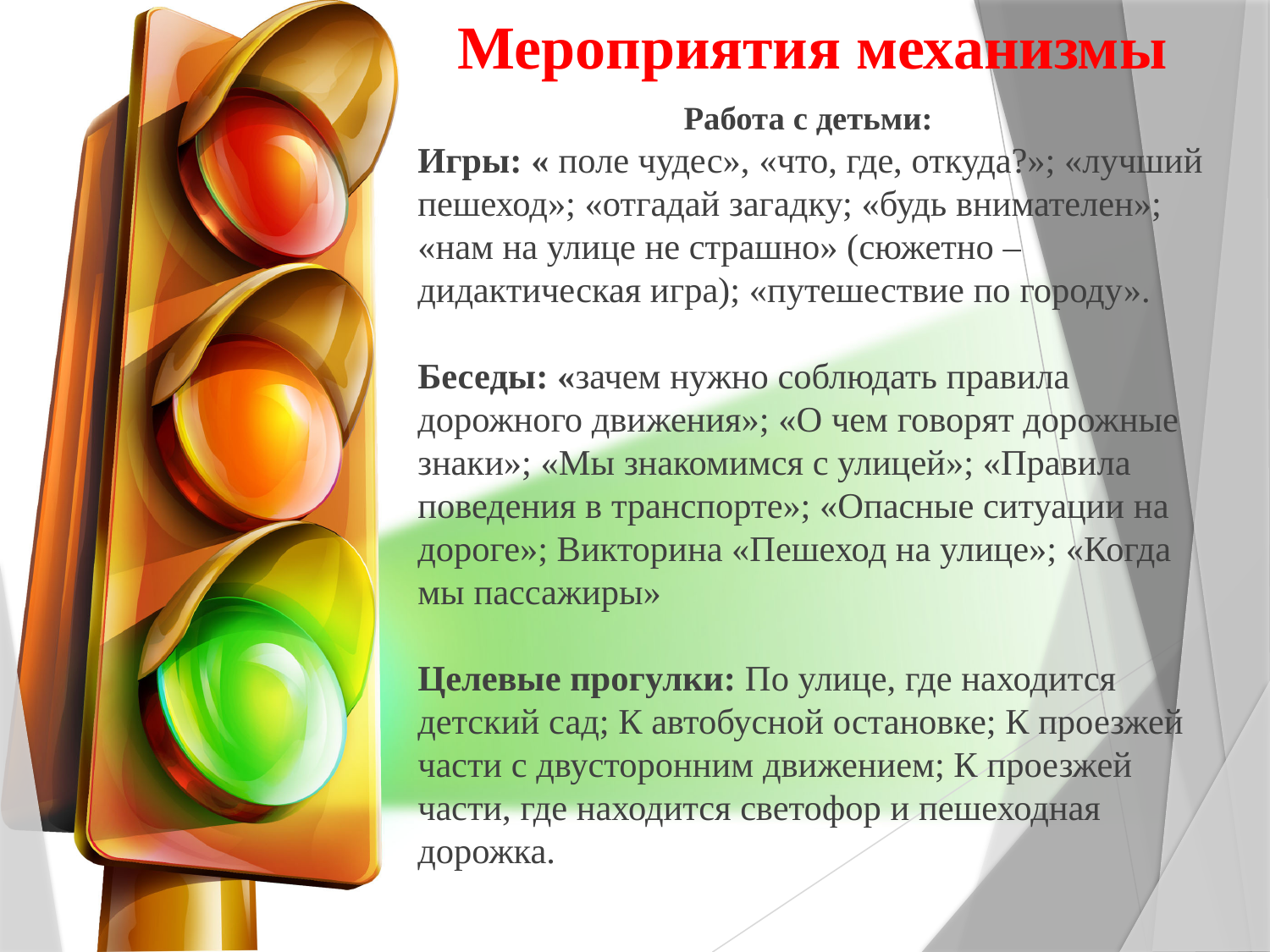

# Мероприятия механизмы
Работа с детьми:
Игры: « поле чудес», «что, где, откуда?»; «лучший пешеход»; «отгадай загадку; «будь внимателен»; «нам на улице не страшно» (сюжетно – дидактическая игра); «путешествие по городу».

Беседы: «зачем нужно соблюдать правила дорожного движения»; «О чем говорят дорожные знаки»; «Мы знакомимся с улицей»; «Правила поведения в транспорте»; «Опасные ситуации на дороге»; Викторина «Пешеход на улице»; «Когда мы пассажиры»

Целевые прогулки: По улице, где находится детский сад; К автобусной остановке; К проезжей части с двусторонним движением; К проезжей части, где находится светофор и пешеходная дорожка.